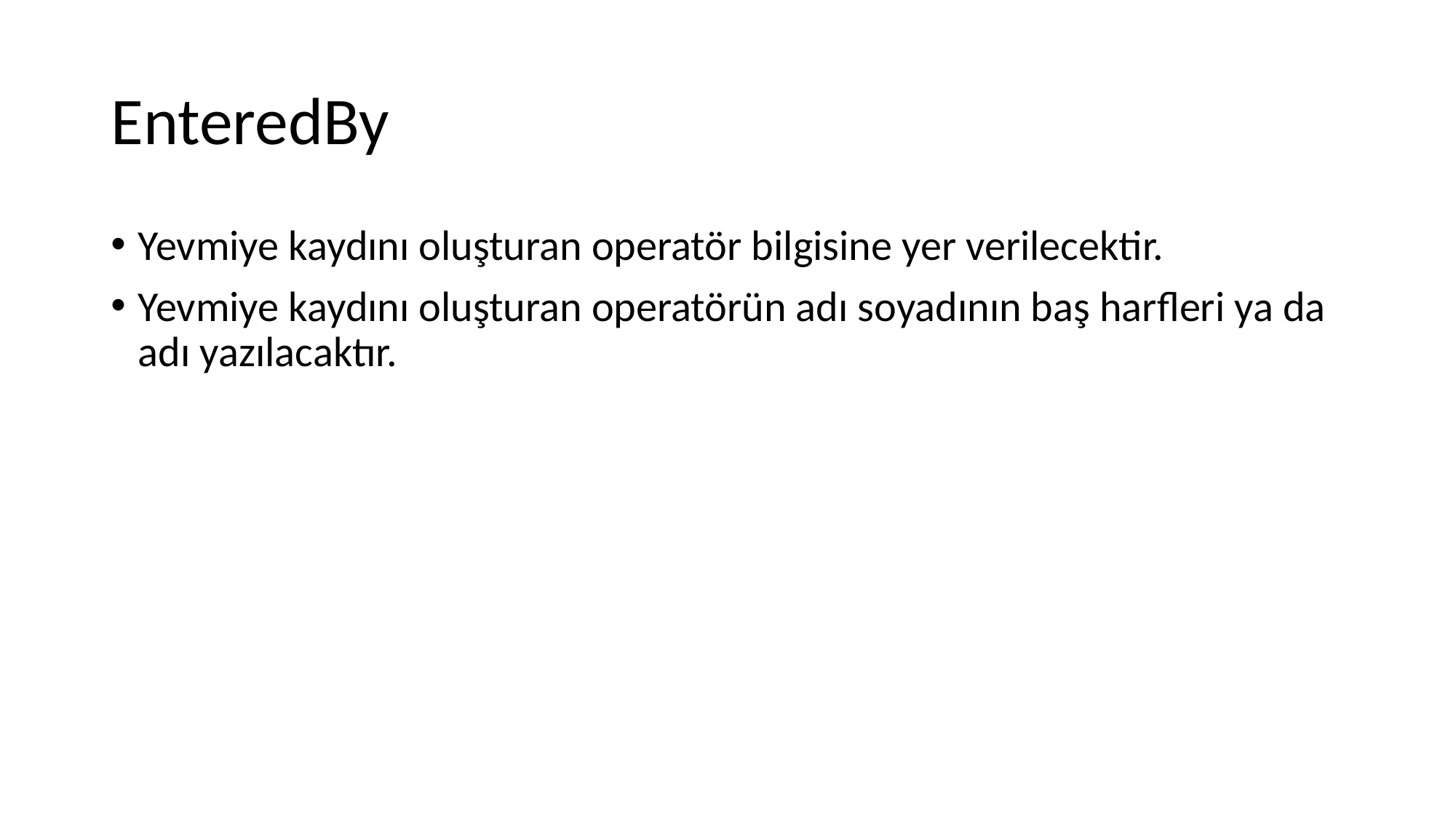

# EnteredBy
Yevmiye kaydını oluşturan operatör bilgisine yer verilecektir.
Yevmiye kaydını oluşturan operatörün adı soyadının baş harfleri ya da adı yazılacaktır.